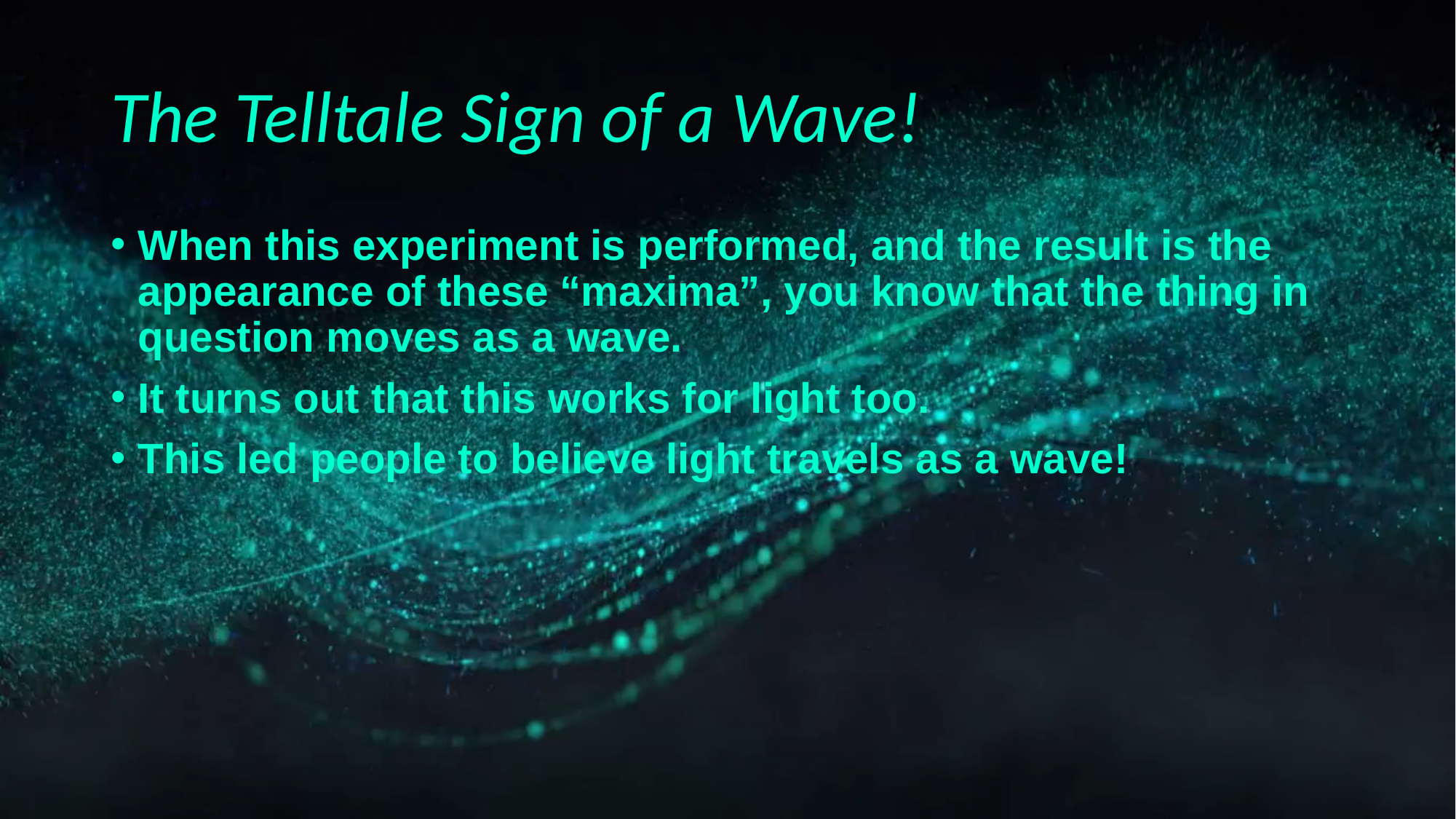

# The Telltale Sign of a Wave!
When this experiment is performed, and the result is the appearance of these “maxima”, you know that the thing in question moves as a wave.
It turns out that this works for light too.
This led people to believe light travels as a wave!